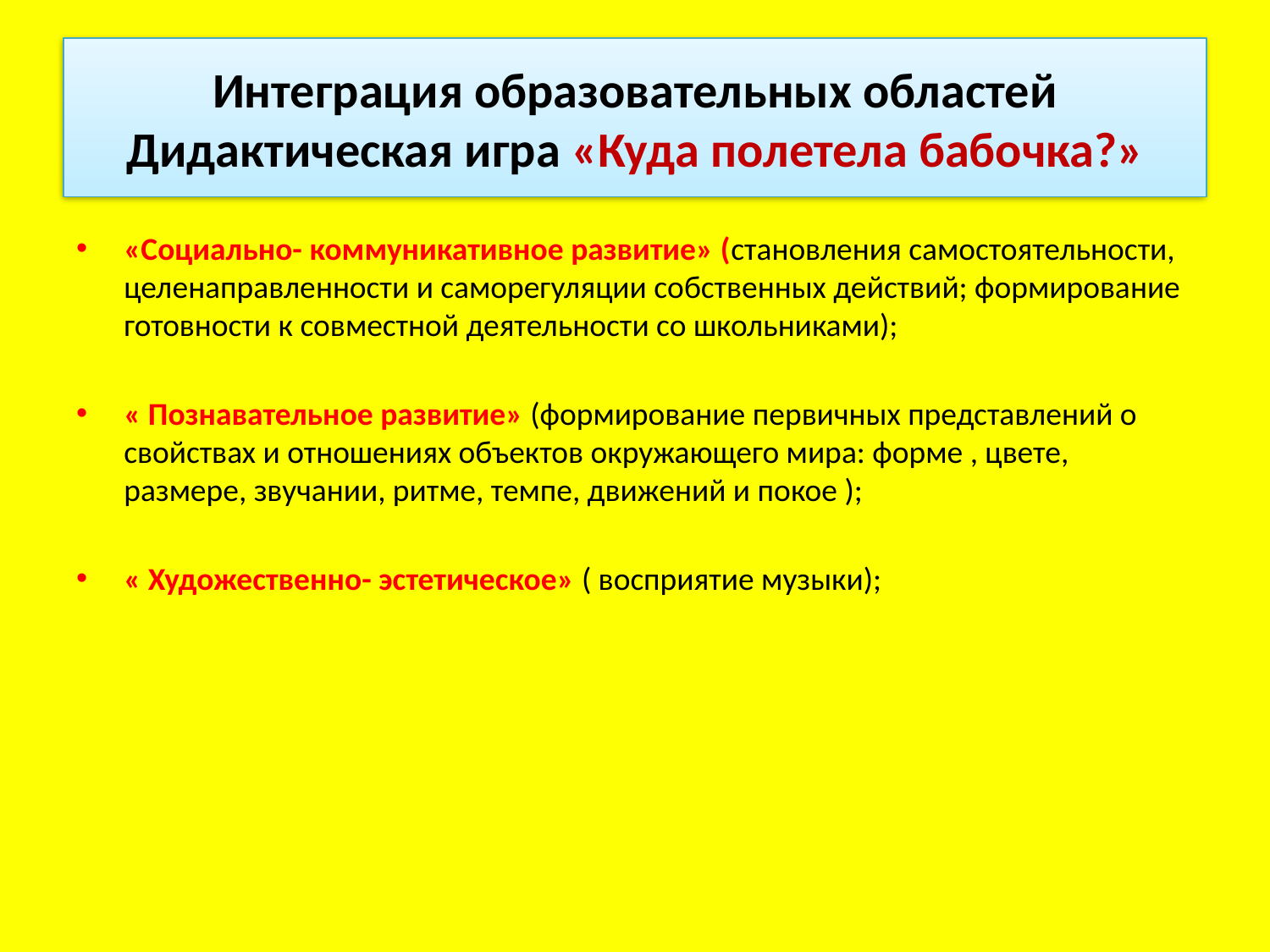

# Интеграция образовательных областей Дидактическая игра «Куда полетела бабочка?»
«Социально- коммуникативное развитие» (становления самостоятельности, целенаправленности и саморегуляции собственных действий; формирование готовности к совместной деятельности со школьниками);

« Познавательное развитие» (формирование первичных представлений о свойствах и отношениях объектов окружающего мира: форме , цвете, размере, звучании, ритме, темпе, движений и покое );

« Художественно- эстетическое» ( восприятие музыки);